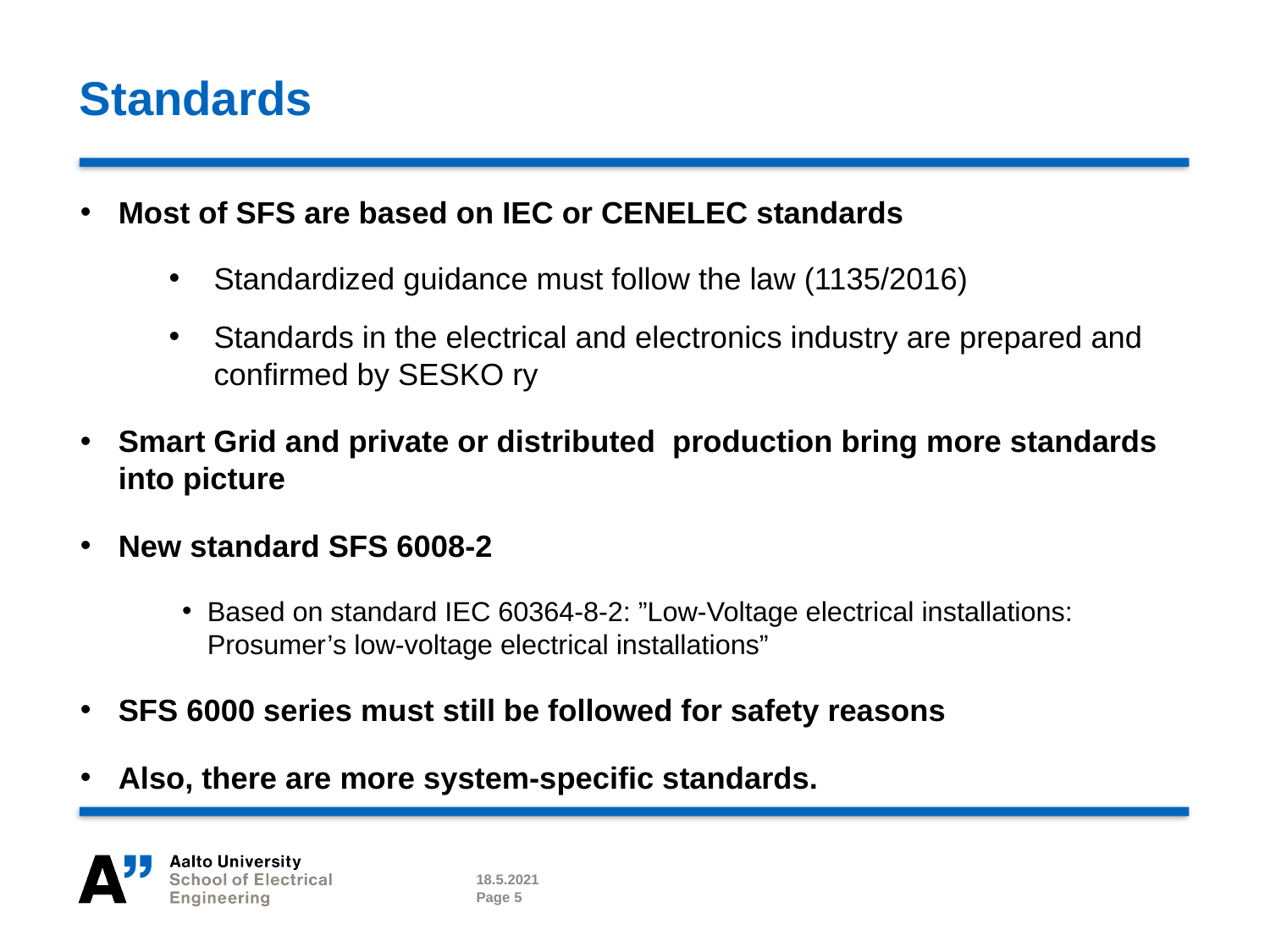

# Standards
Most of SFS are based on IEC or CENELEC standards
Standardized guidance must follow the law (1135/2016)
Standards in the electrical and electronics industry are prepared and confirmed by SESKO ry
Smart Grid and private or distributed  production bring more standards into picture
New standard SFS 6008-2
Based on standard IEC 60364-8-2: ”Low-Voltage electrical installations: Prosumer’s low-voltage electrical installations”
SFS 6000 series must still be followed for safety reasons
Also, there are more system-specific standards.

18.5.2021
Page 5